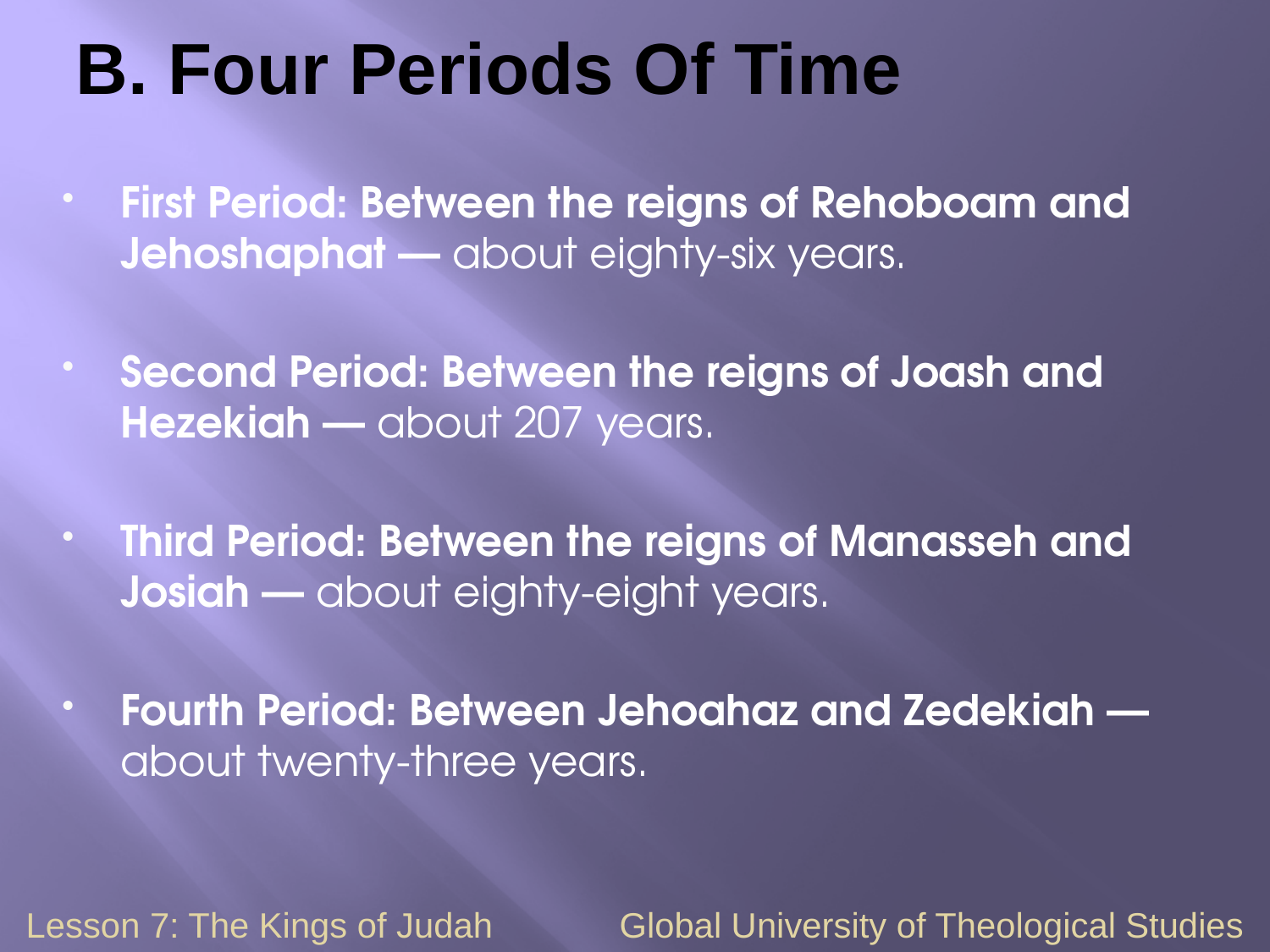

# B. Four Periods Of Time
First Period: Between the reigns of Rehoboam and Jehoshaphat — about eighty-six years.

Second Period: Between the reigns of Joash and Hezekiah — about 207 years.

Third Period: Between the reigns of Manasseh and Josiah — about eighty-eight years.

Fourth Period: Between Jehoahaz and Zedekiah —about twenty-three years.
Lesson 7: The Kings of Judah             Global University of Theological Studies